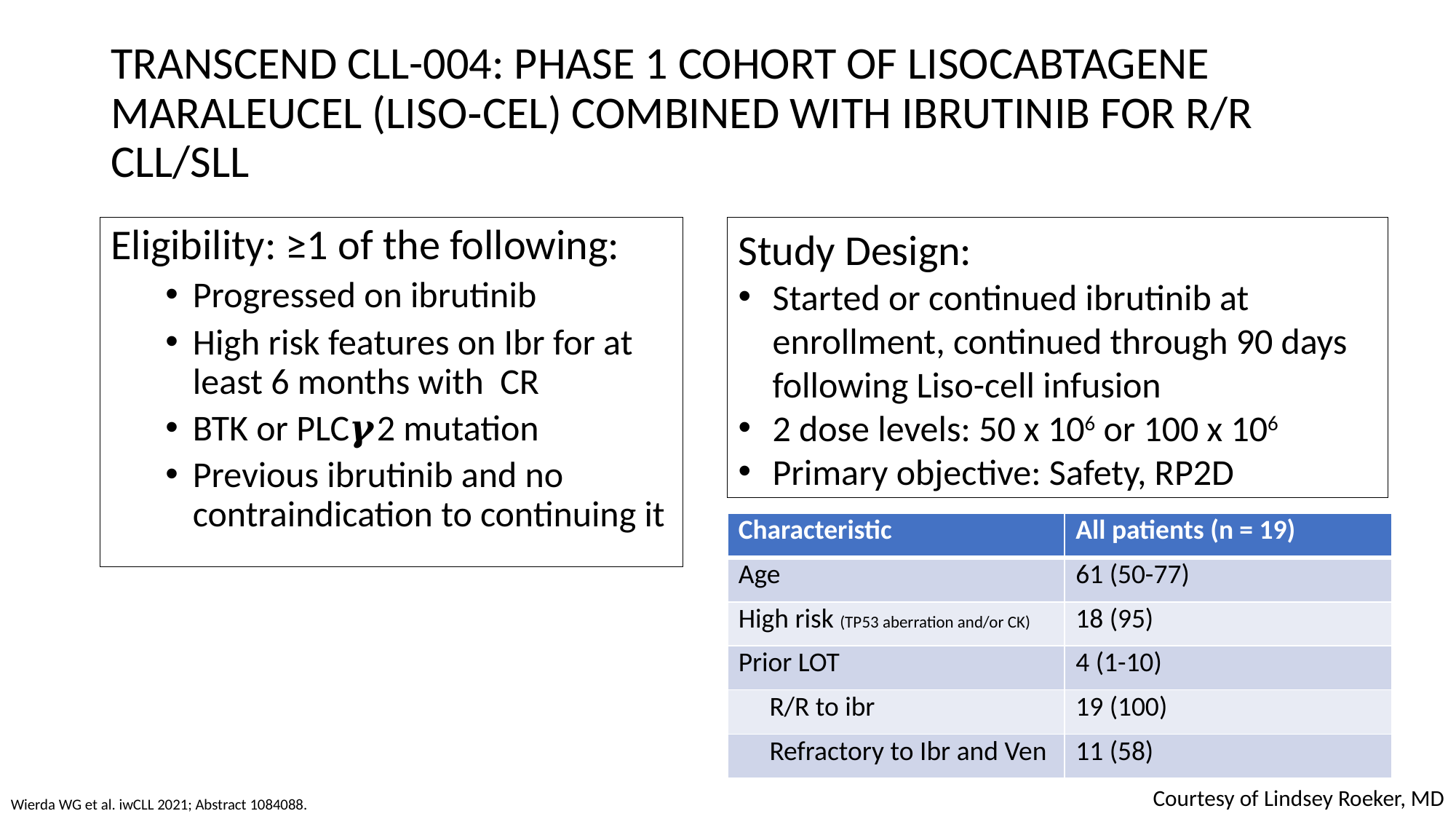

# TRANSCEND CLL-004: PHASE 1 COHORT OF LISOCABTAGENE MARALEUCEL (LISO‐CEL) COMBINED WITH IBRUTINIB FOR R/R CLL/SLL
Eligibility: ≥1 of the following:
Progressed on ibrutinib
High risk features on Ibr for at least 6 months with  CR
BTK or PLC𝜸2 mutation
Previous ibrutinib and no contraindication to continuing it
Study Design:
Started or continued ibrutinib at enrollment, continued through 90 days following Liso-cell infusion
2 dose levels: 50 x 106 or 100 x 106
Primary objective: Safety, RP2D
| Characteristic | All patients (n = 19) |
| --- | --- |
| Age | 61 (50-77) |
| High risk (TP53 aberration and/or CK) | 18 (95) |
| Prior LOT | 4 (1-10) |
| R/R to ibr | 19 (100) |
| Refractory to Ibr and Ven | 11 (58) |
Courtesy of Lindsey Roeker, MD
Wierda WG et al. iwCLL 2021; Abstract 1084088.